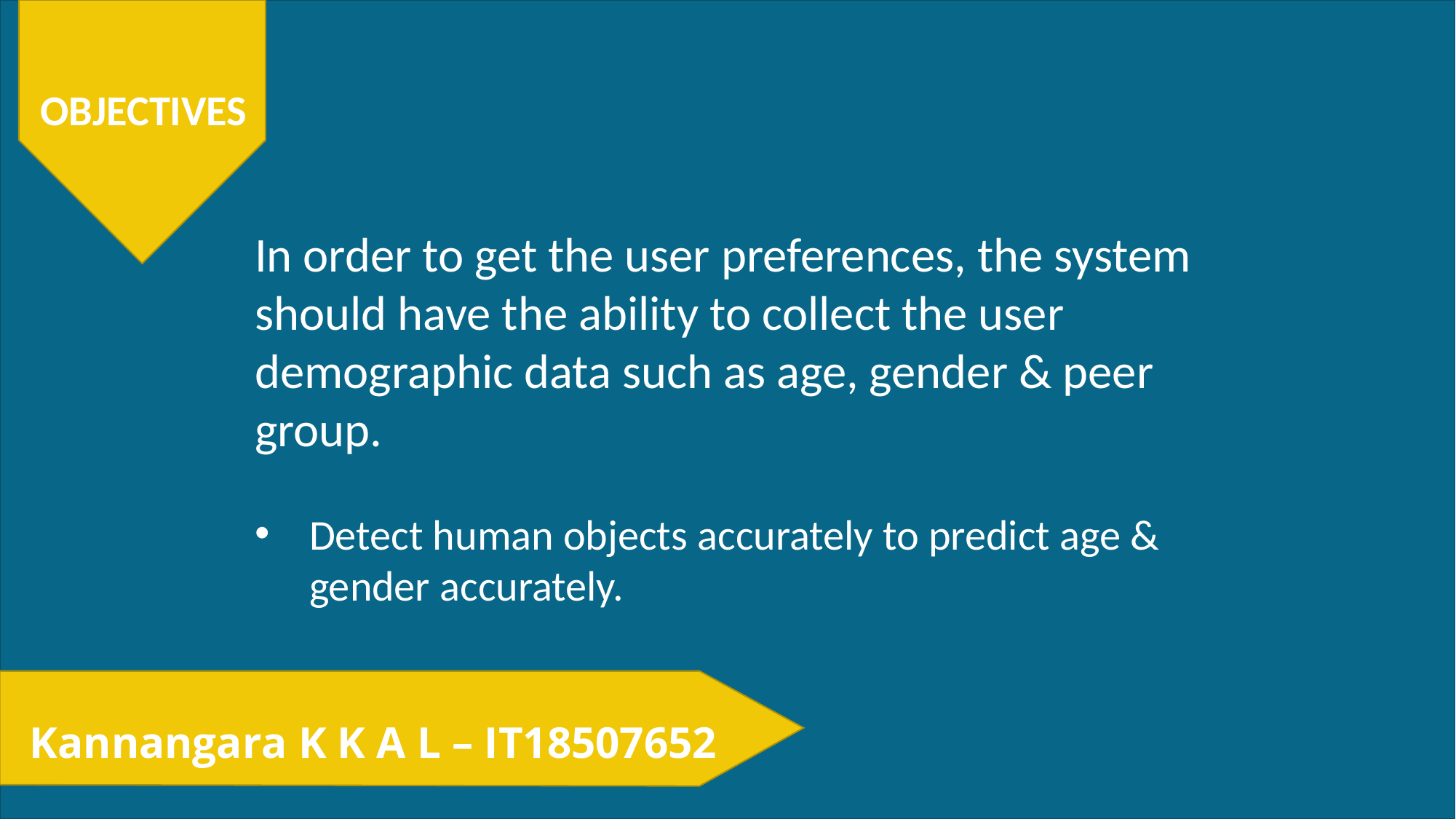

OBJECTIVES
In order to get the user preferences, the system should have the ability to collect the user demographic data such as age, gender & peer group.

Detect human objects accurately to predict age & gender accurately.

Kannangara K K A L – IT18507652